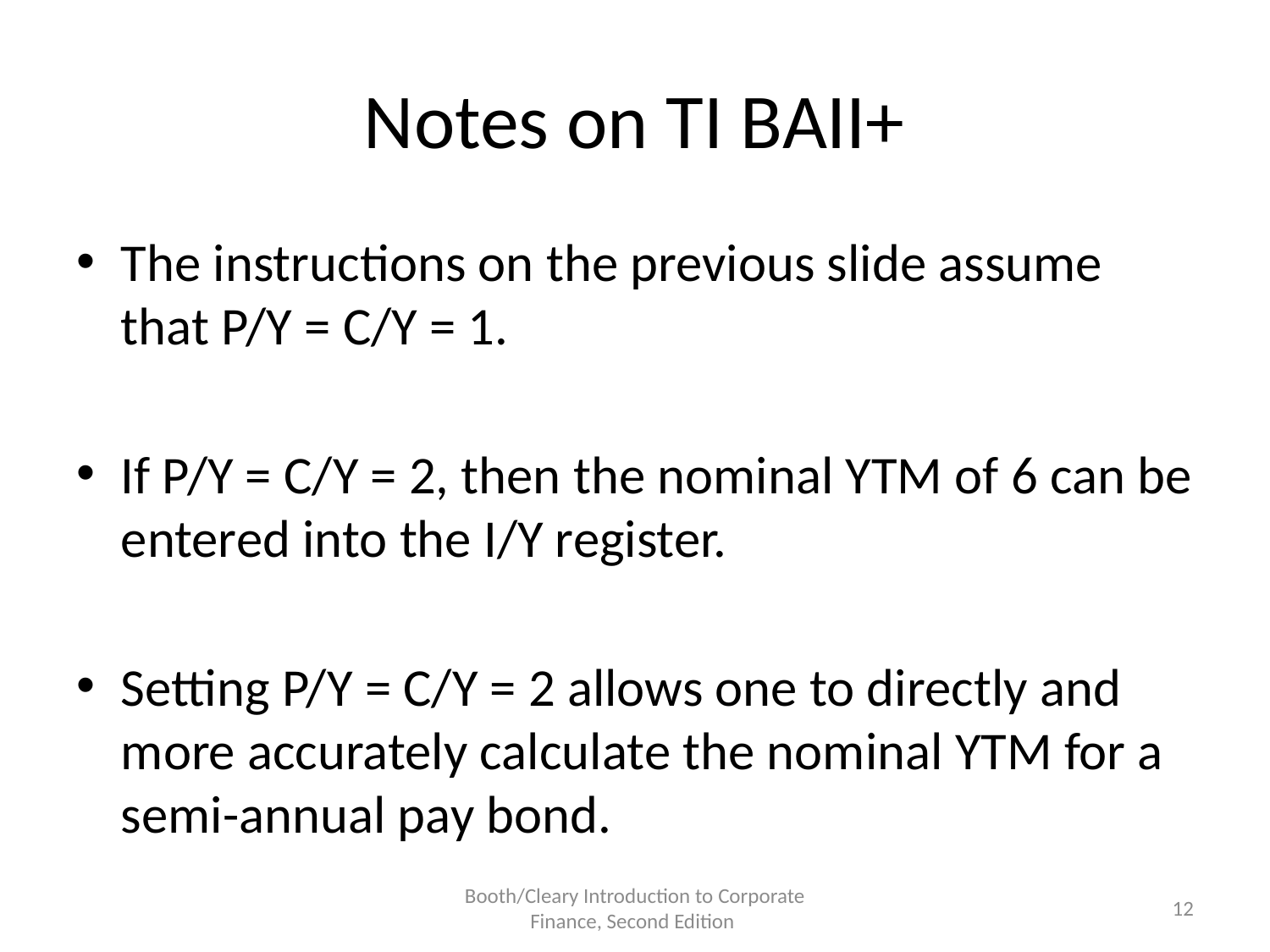

# Notes on TI BAII+
The instructions on the previous slide assume that P/Y = C/Y = 1.

If P/Y = C/Y = 2, then the nominal YTM of 6 can be entered into the I/Y register.

Setting P/Y = C/Y = 2 allows one to directly and more accurately calculate the nominal YTM for a semi-annual pay bond.
Booth/Cleary Introduction to Corporate Finance, Second Edition
12